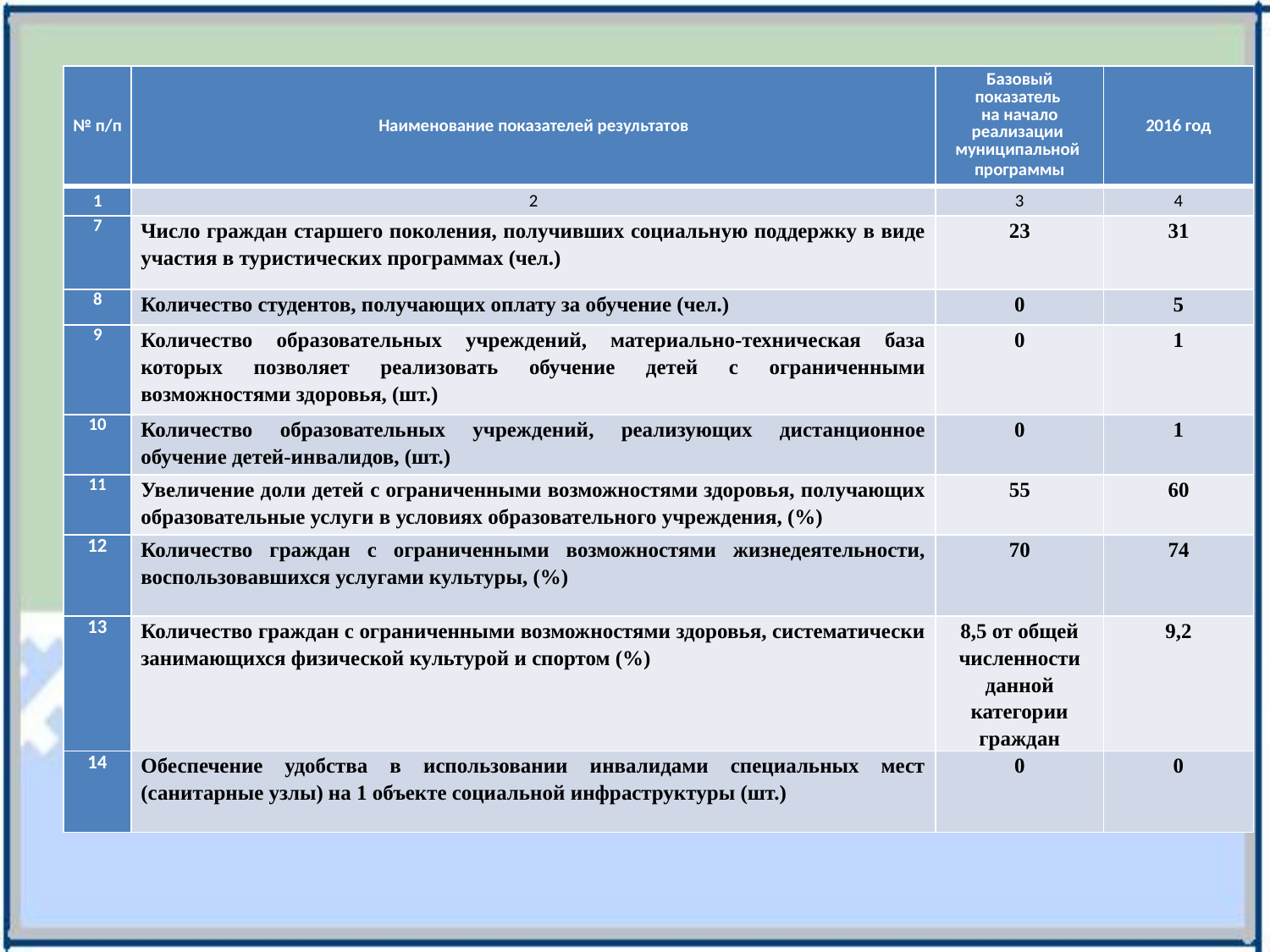

| № п/п | Наименование показателей результатов | Базовый показатель на начало реализации муниципальной программы | 2016 год |
| --- | --- | --- | --- |
| 1 | 2 | 3 | 4 |
| 7 | Число граждан старшего поколения, получивших социальную поддержку в виде участия в туристических программах (чел.) | 23 | 31 |
| 8 | Количество студентов, получающих оплату за обучение (чел.) | 0 | 5 |
| 9 | Количество образовательных учреждений, материально-техническая база которых позволяет реализовать обучение детей с ограниченными возможностями здоровья, (шт.) | 0 | 1 |
| 10 | Количество образовательных учреждений, реализующих дистанционное обучение детей-инвалидов, (шт.) | 0 | 1 |
| 11 | Увеличение доли детей с ограниченными возможностями здоровья, получающих образовательные услуги в условиях образовательного учреждения, (%) | 55 | 60 |
| 12 | Количество граждан с ограниченными возможностями жизнедеятельности, воспользовавшихся услугами культуры, (%) | 70 | 74 |
| 13 | Количество граждан с ограниченными возможностями здоровья, систематически занимающихся физической культурой и спортом (%) | 8,5 от общей численности данной категории граждан | 9,2 |
| 14 | Обеспечение удобства в использовании инвалидами специальных мест (санитарные узлы) на 1 объекте социальной инфраструктуры (шт.) | 0 | 0 |